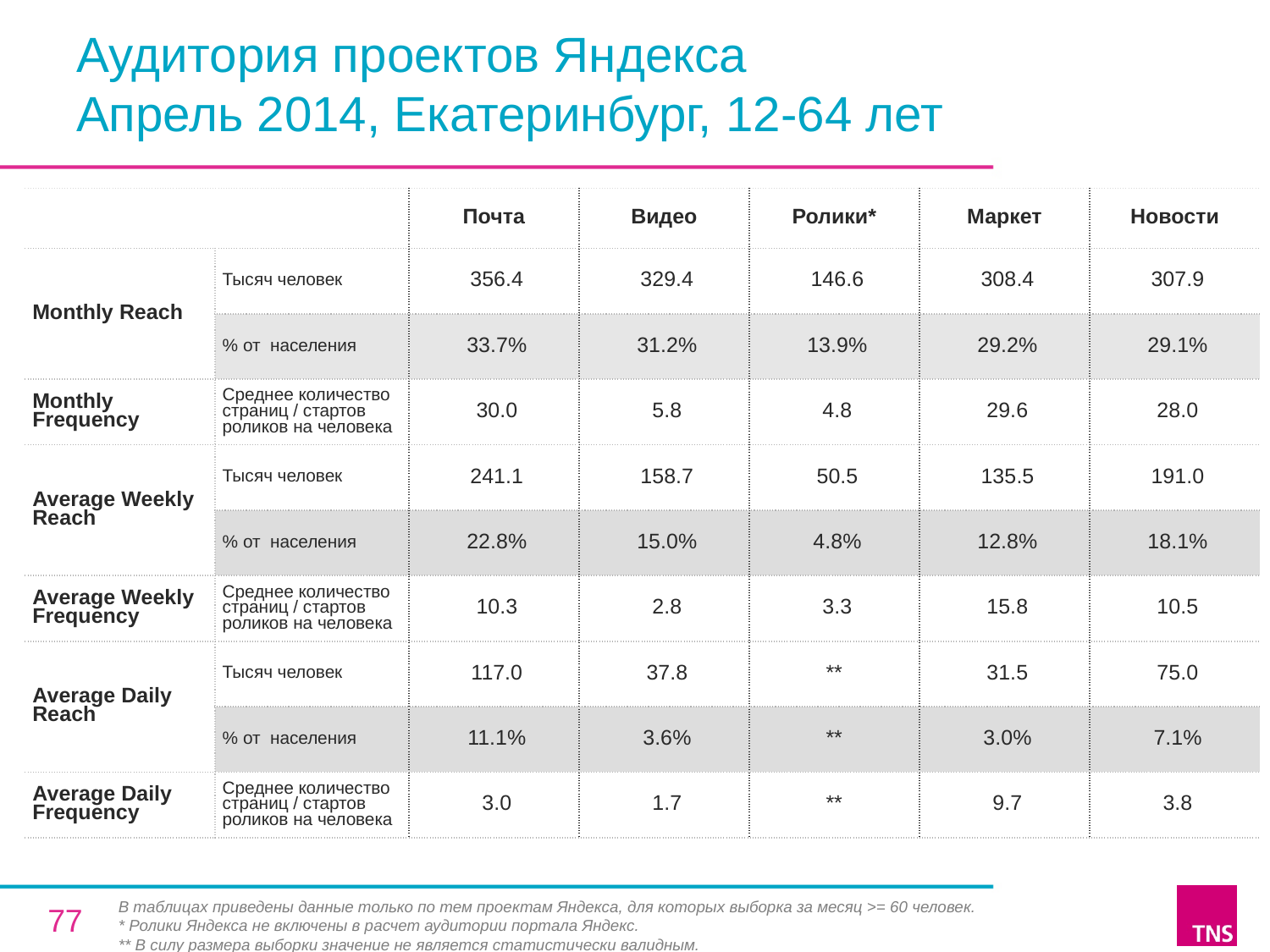

# Аудитория проектов Яндекса Апрель 2014, Екатеринбург, 12-64 лет
|  |  | Почта | Видео | Ролики\* | Маркет | Новости |
| --- | --- | --- | --- | --- | --- | --- |
| Monthly Reach | Тысяч человек | 356.4 | 329.4 | 146.6 | 308.4 | 307.9 |
|  | % от населения | 33.7% | 31.2% | 13.9% | 29.2% | 29.1% |
| Monthly Frequency | Среднее количество страниц / стартов роликов на человека | 30.0 | 5.8 | 4.8 | 29.6 | 28.0 |
| Average Weekly Reach | Тысяч человек | 241.1 | 158.7 | 50.5 | 135.5 | 191.0 |
|  | % от населения | 22.8% | 15.0% | 4.8% | 12.8% | 18.1% |
| Average Weekly Frequency | Среднее количество страниц / стартов роликов на человека | 10.3 | 2.8 | 3.3 | 15.8 | 10.5 |
| Average Daily Reach | Тысяч человек | 117.0 | 37.8 | \*\* | 31.5 | 75.0 |
|  | % от населения | 11.1% | 3.6% | \*\* | 3.0% | 7.1% |
| Average Daily Frequency | Среднее количество страниц / стартов роликов на человека | 3.0 | 1.7 | \*\* | 9.7 | 3.8 |
В таблицах приведены данные только по тем проектам Яндекса, для которых выборка за месяц >= 60 человек.
* Ролики Яндекса не включены в расчет аудитории портала Яндекс.
** В силу размера выборки значение не является статистически валидным.
77